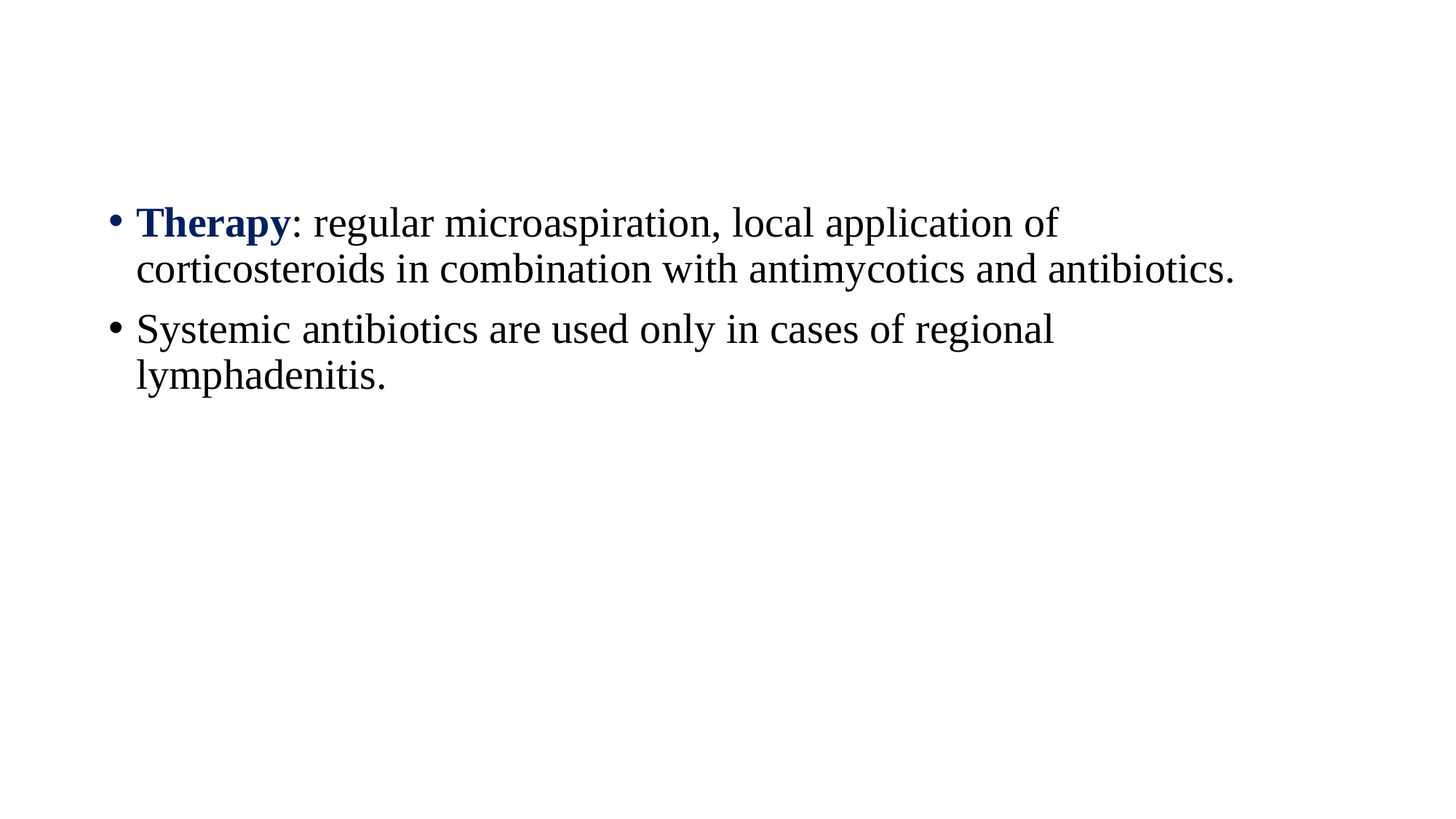

Therapy: regular microaspiration, local application of corticosteroids in combination with antimycotics and antibiotics.
Systemic antibiotics are used only in cases of regional lymphadenitis.